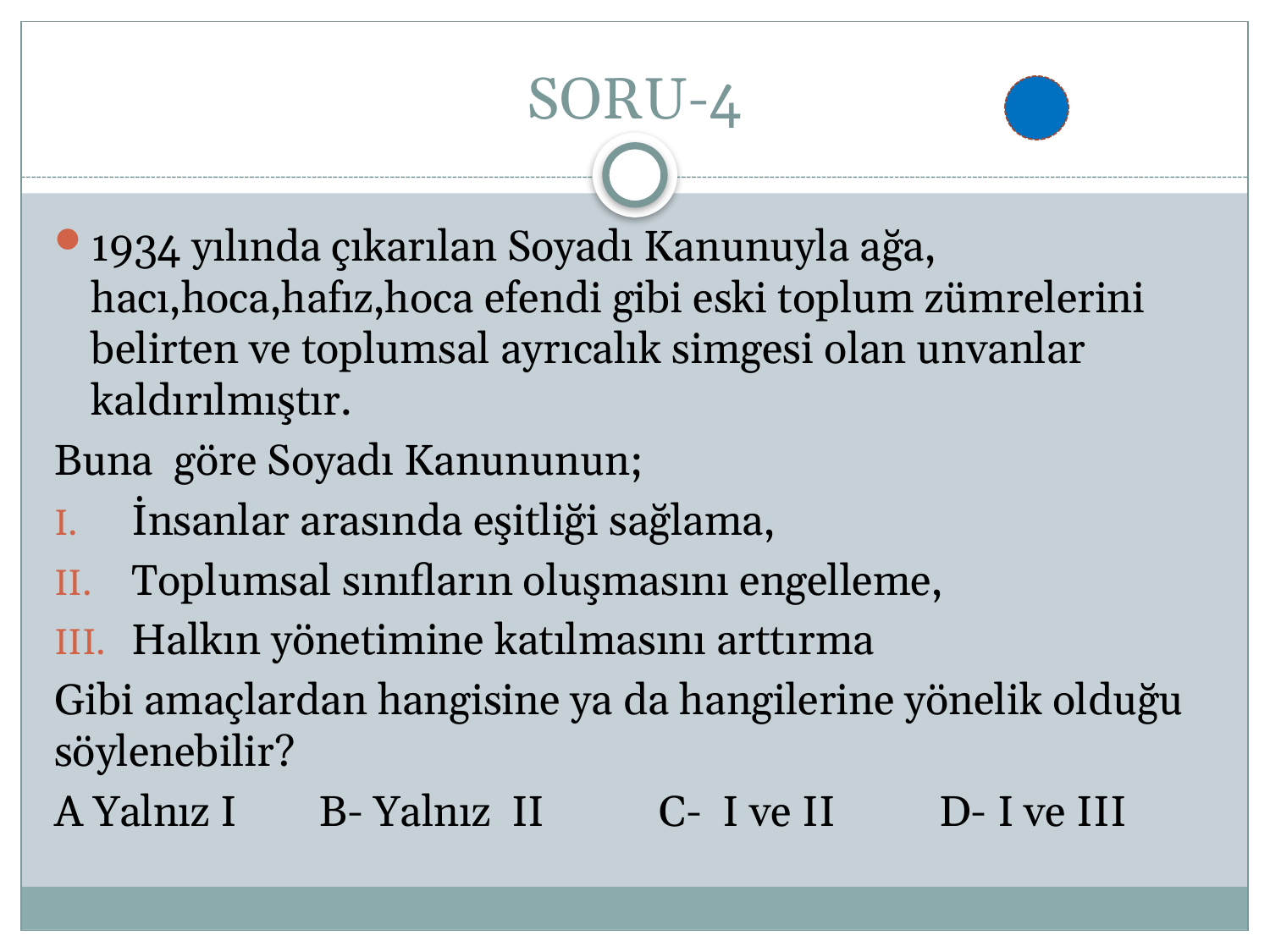

# SORU-4

1934 yılında çıkarılan Soyadı Kanunuyla ağa, hacı,hoca,hafız,hoca efendi gibi eski toplum zümrelerini belirten ve toplumsal ayrıcalık simgesi olan unvanlar kaldırılmıştır.
Buna  göre Soyadı Kanununun;
İnsanlar arasında eşitliği sağlama,
Toplumsal sınıfların oluşmasını engelleme,
Halkın yönetimine katılmasını arttırma
Gibi amaçlardan hangisine ya da hangilerine yönelik olduğu söylenebilir?
A Yalnız I        B- Yalnız  II           C-  I ve II          D- I ve III